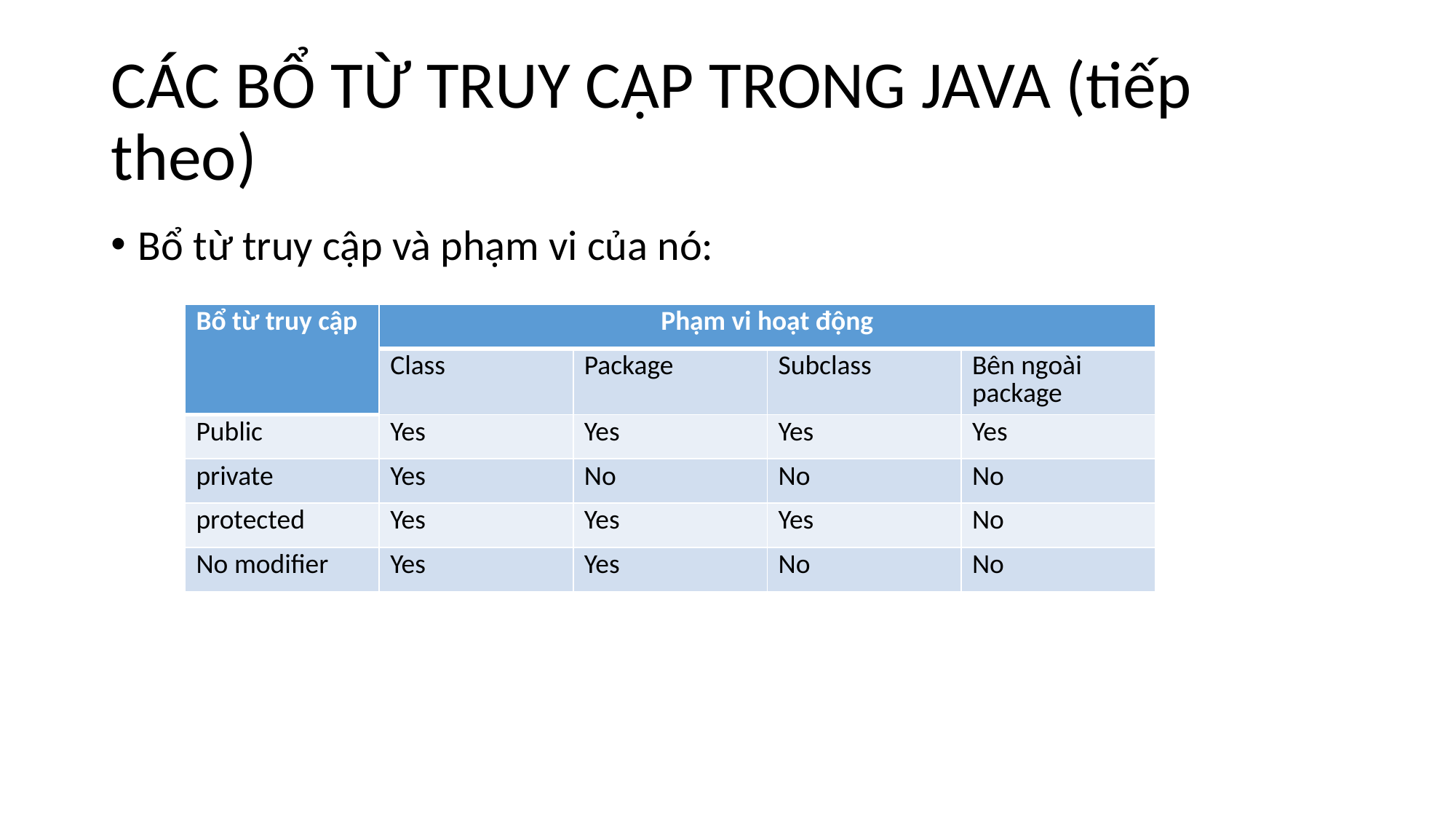

# CÁC BỔ TỪ TRUY CẬP TRONG JAVA (tiếp theo)
Bổ từ truy cập và phạm vi của nó:

| Bổ từ truy cập | Phạm vi hoạt động |  |  |  |
| --- | --- | --- | --- | --- |
|  | Class | Package | Subclass | Bên ngoài package |
| Public | Yes | Yes | Yes | Yes |
| private | Yes | No | No | No |
| protected | Yes | Yes | Yes | No |
| No modifier | Yes | Yes | No | No |